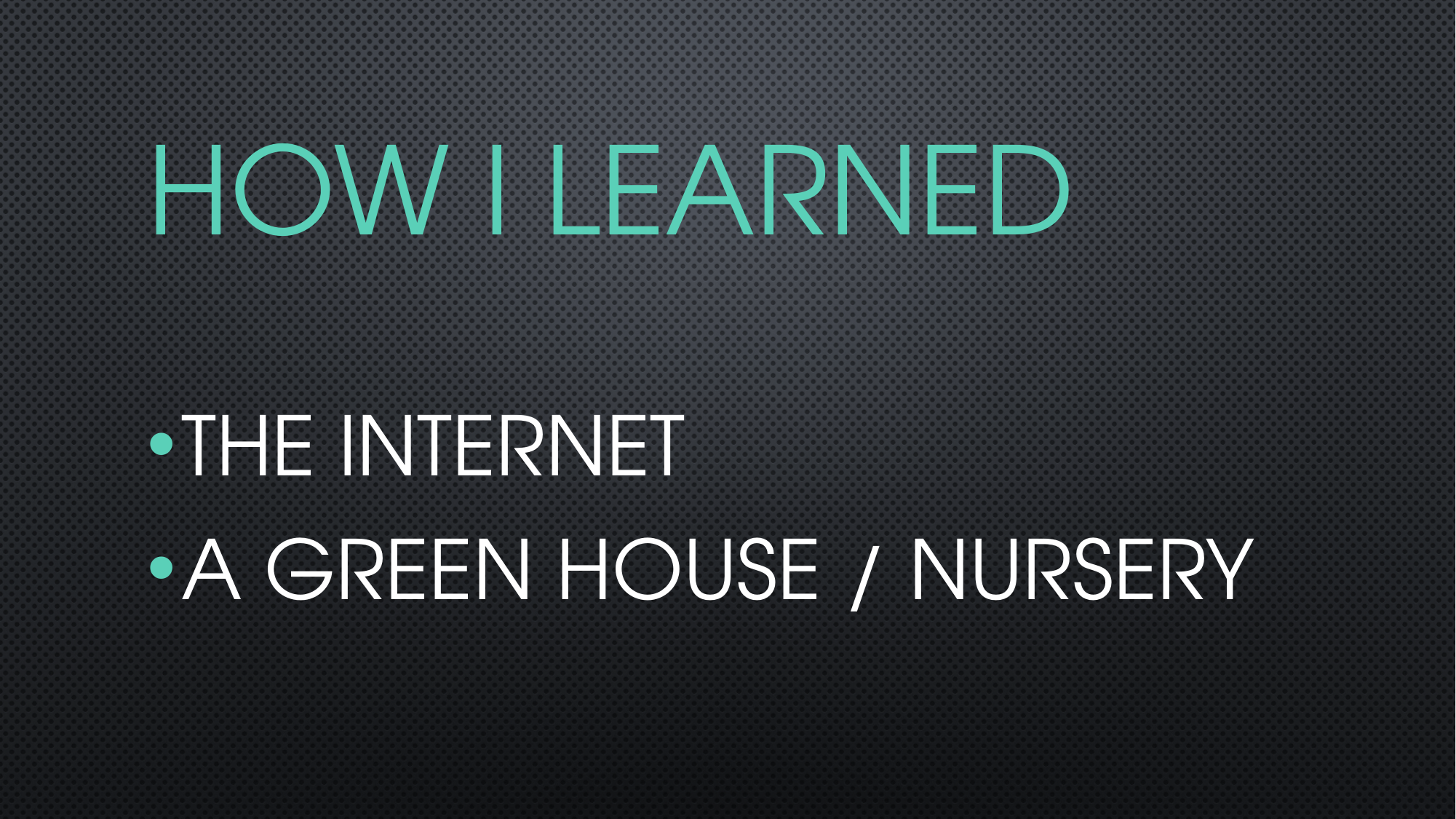

# HOW I LEARNED
The internet
A green house / nursery